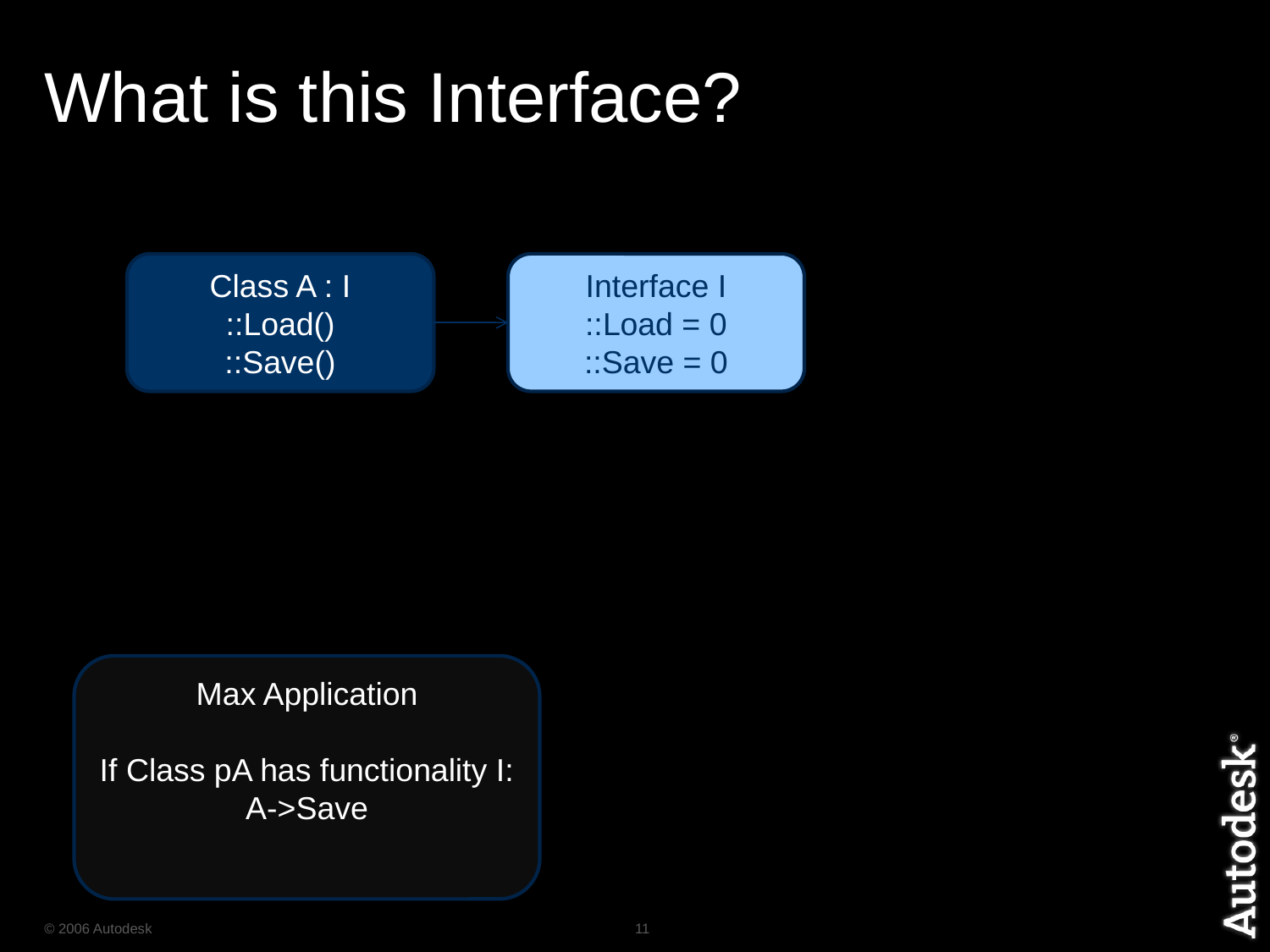

# What is this Interface?

Class A : I
::Load()
::Save()
Interface I
::Load = 0
::Save = 0
Max Application

If Class pA has functionality I:
A->Save